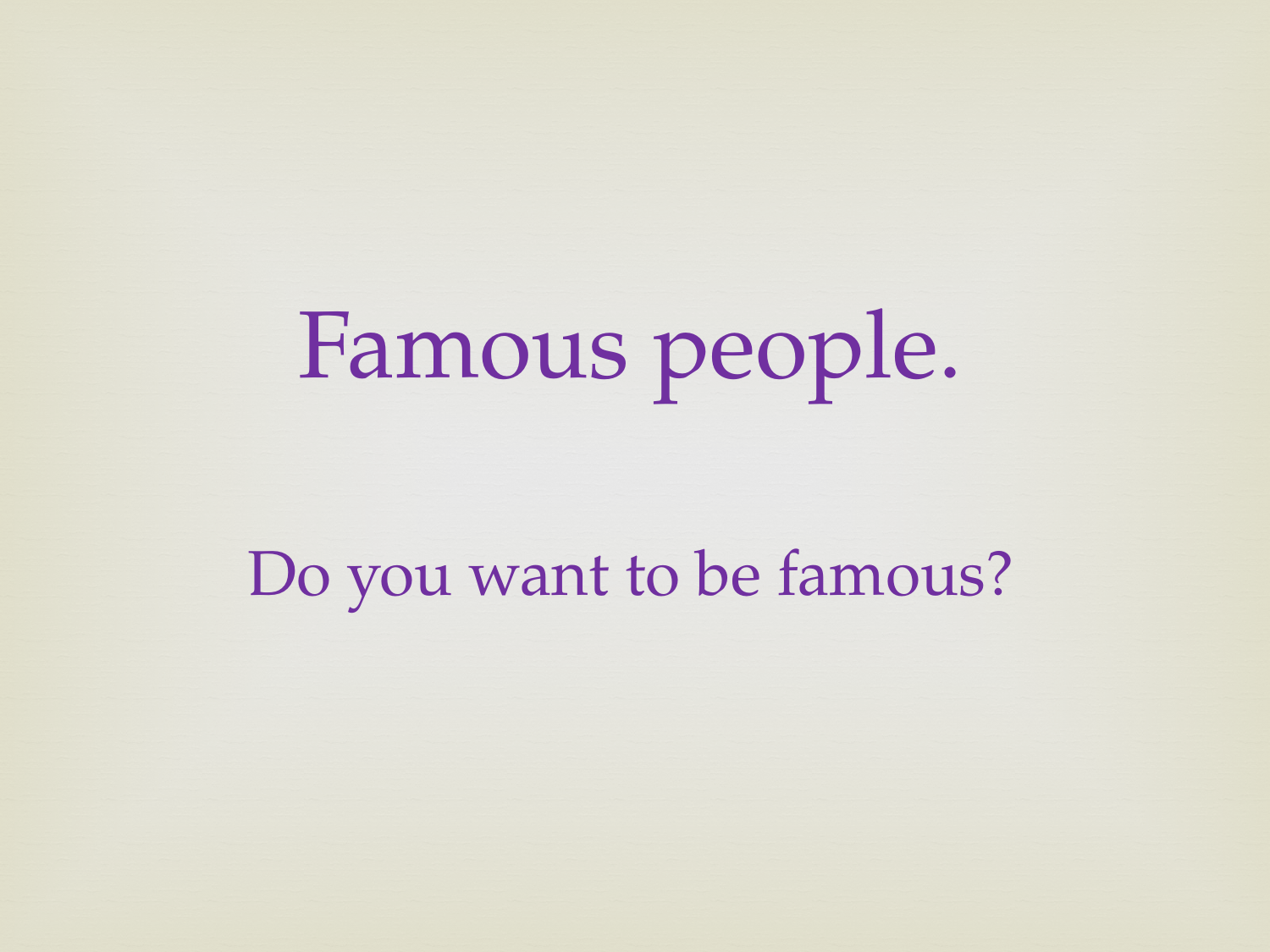

Famous people.
Do you want to be famous?